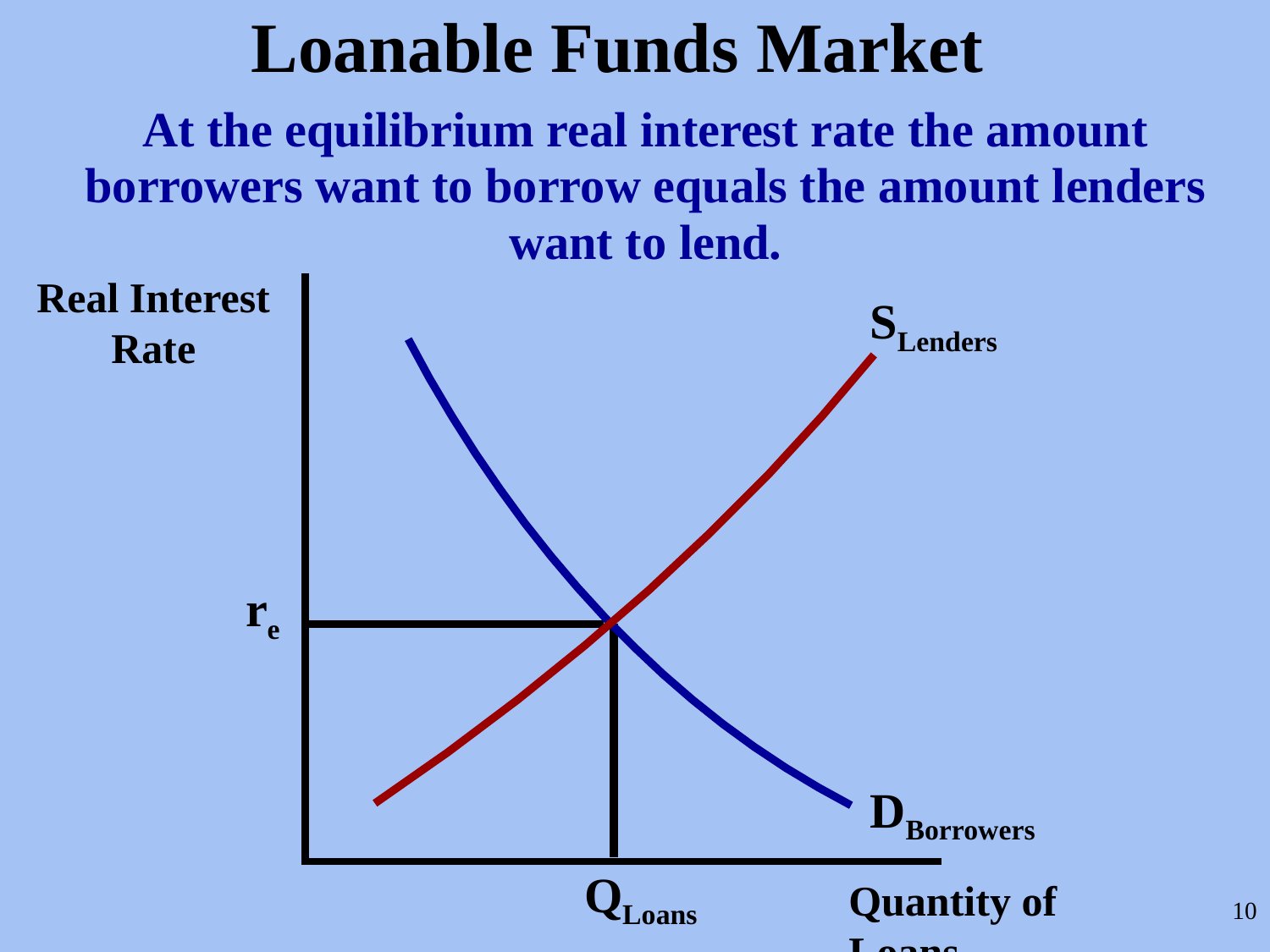

Loanable Funds Market
At the equilibrium real interest rate the amount borrowers want to borrow equals the amount lenders want to lend.
Real Interest Rate
SLenders

re
DBorrowers
QLoans
Quantity of Loans
10